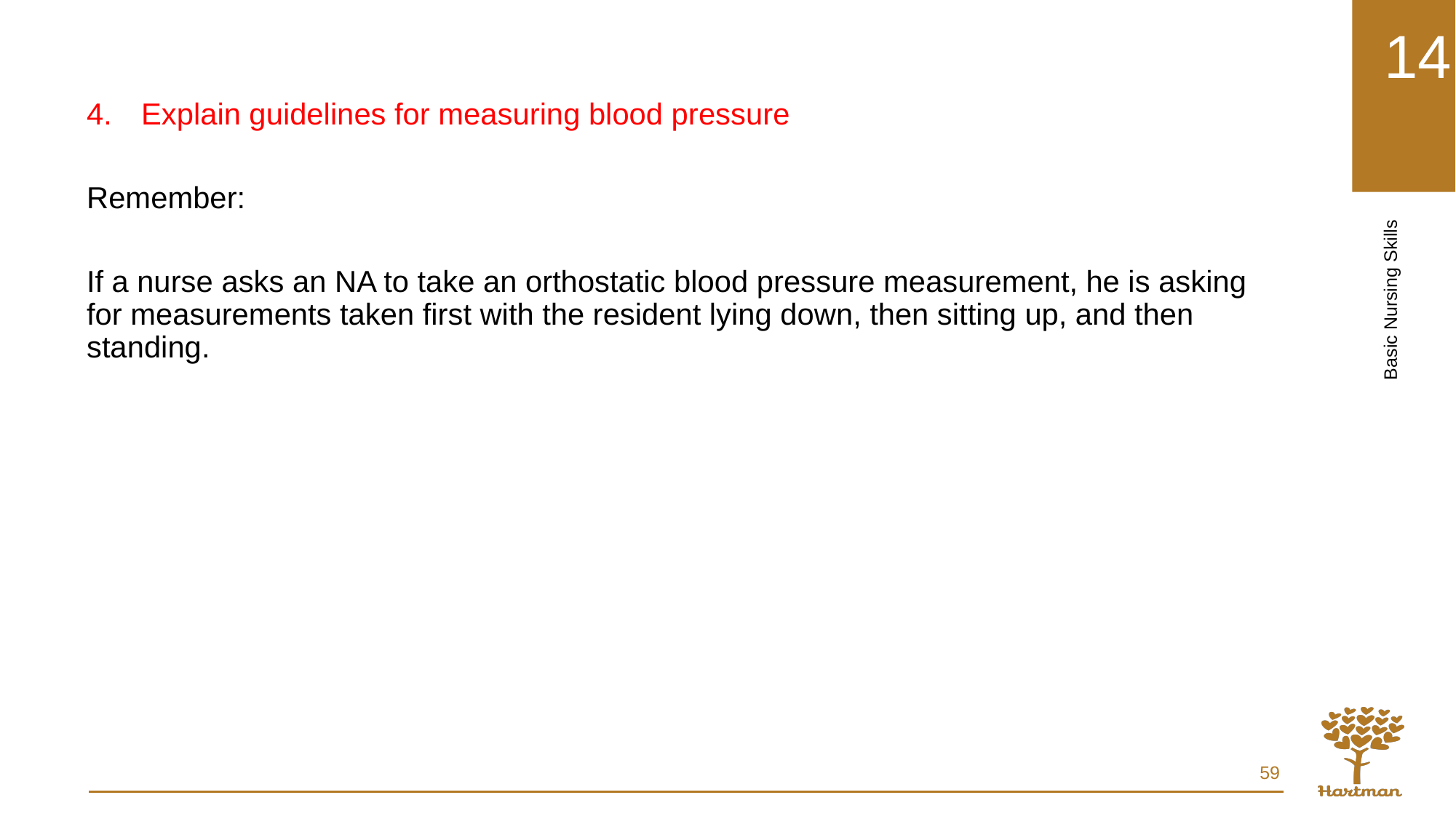

Explain guidelines for measuring blood pressure

Remember:

If a nurse asks an NA to take an orthostatic blood pressure measurement, he is asking for measurements taken first with the resident lying down, then sitting up, and then standing.

59